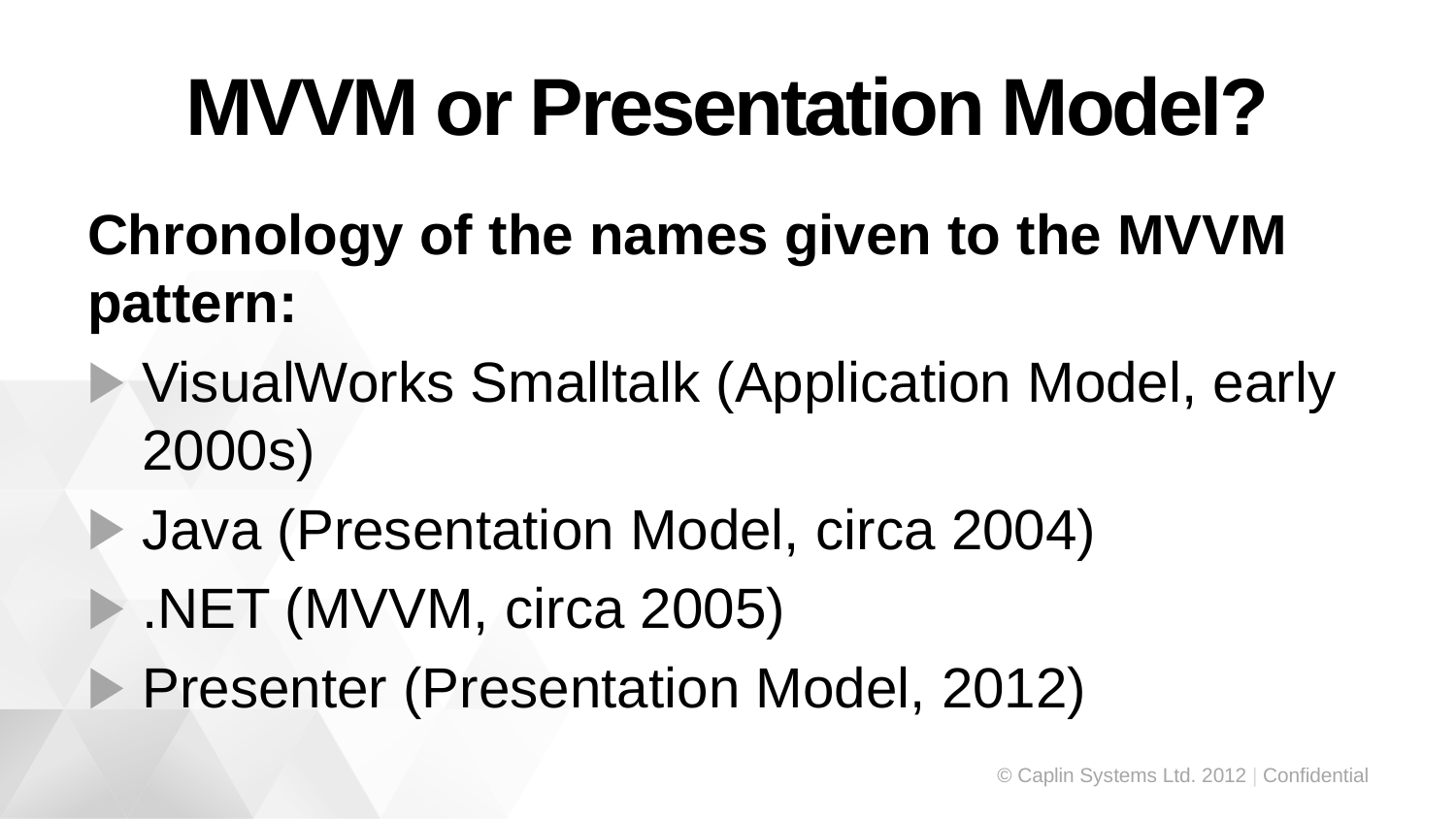

# MVVM or Presentation Model?
Chronology of the names given to the MVVM pattern:
VisualWorks Smalltalk (Application Model, early 2000s)
Java (Presentation Model, circa 2004)
.NET (MVVM, circa 2005)
Presenter (Presentation Model, 2012)